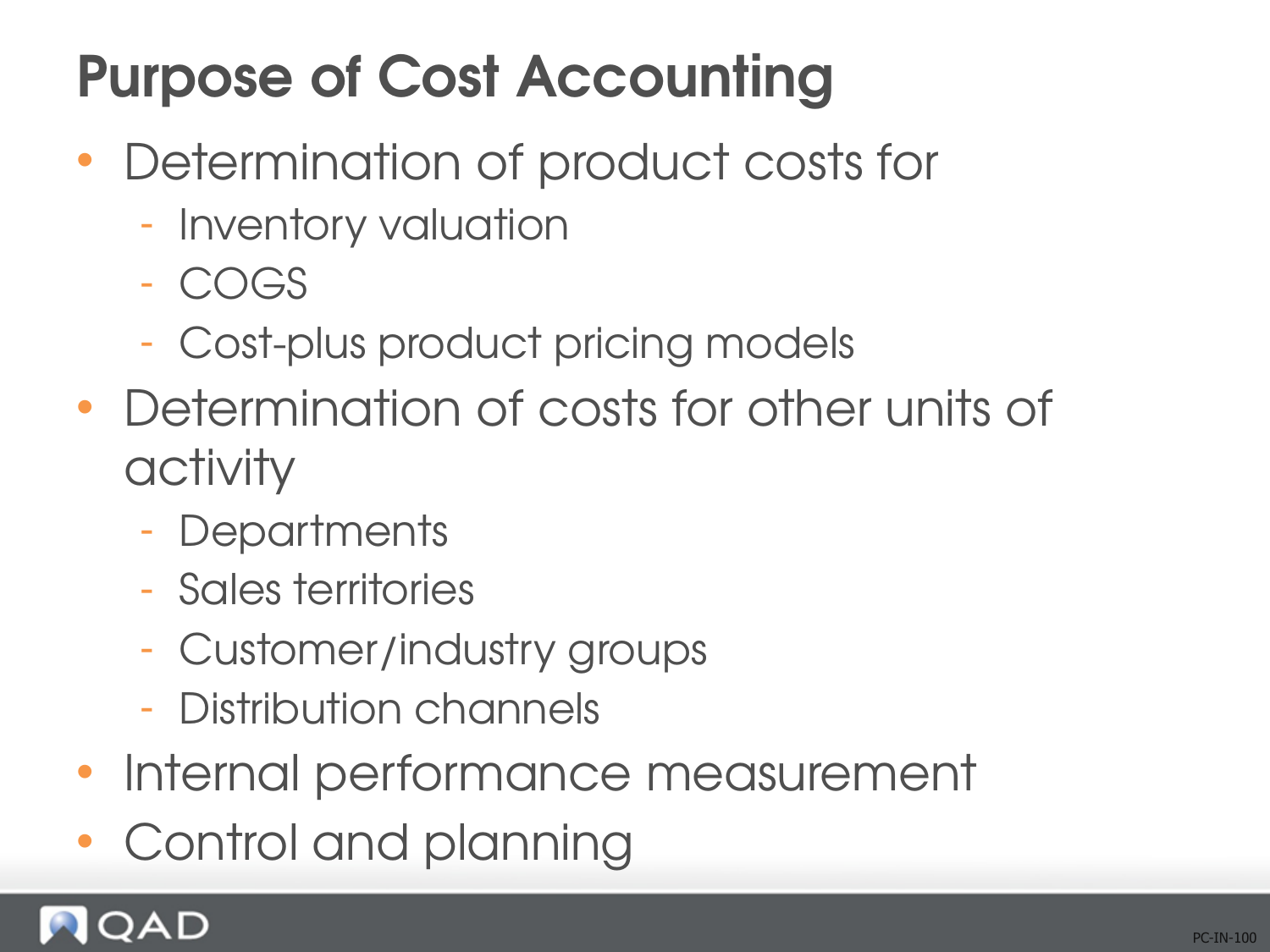

# Purpose of Cost Accounting
Determination of product costs for
Inventory valuation
COGS
Cost-plus product pricing models
Determination of costs for other units of activity
Departments
Sales territories
Customer/industry groups
Distribution channels
Internal performance measurement
Control and planning
PC-IN-100